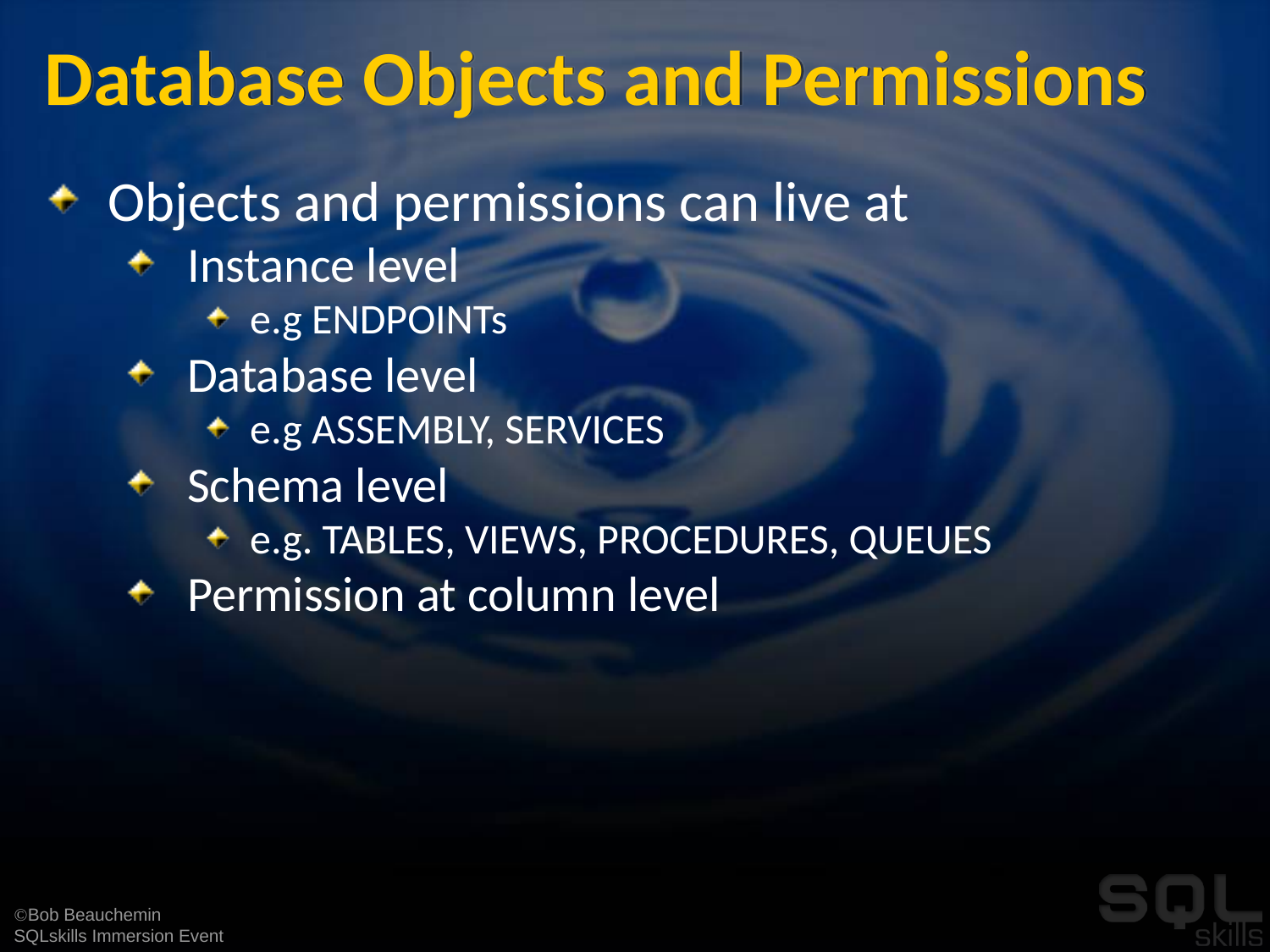

# Database Objects and Permissions
Objects and permissions can live at
Instance level
e.g ENDPOINTs
Database level
e.g ASSEMBLY, SERVICES
Schema level
e.g. TABLES, VIEWS, PROCEDURES, QUEUES
Permission at column level